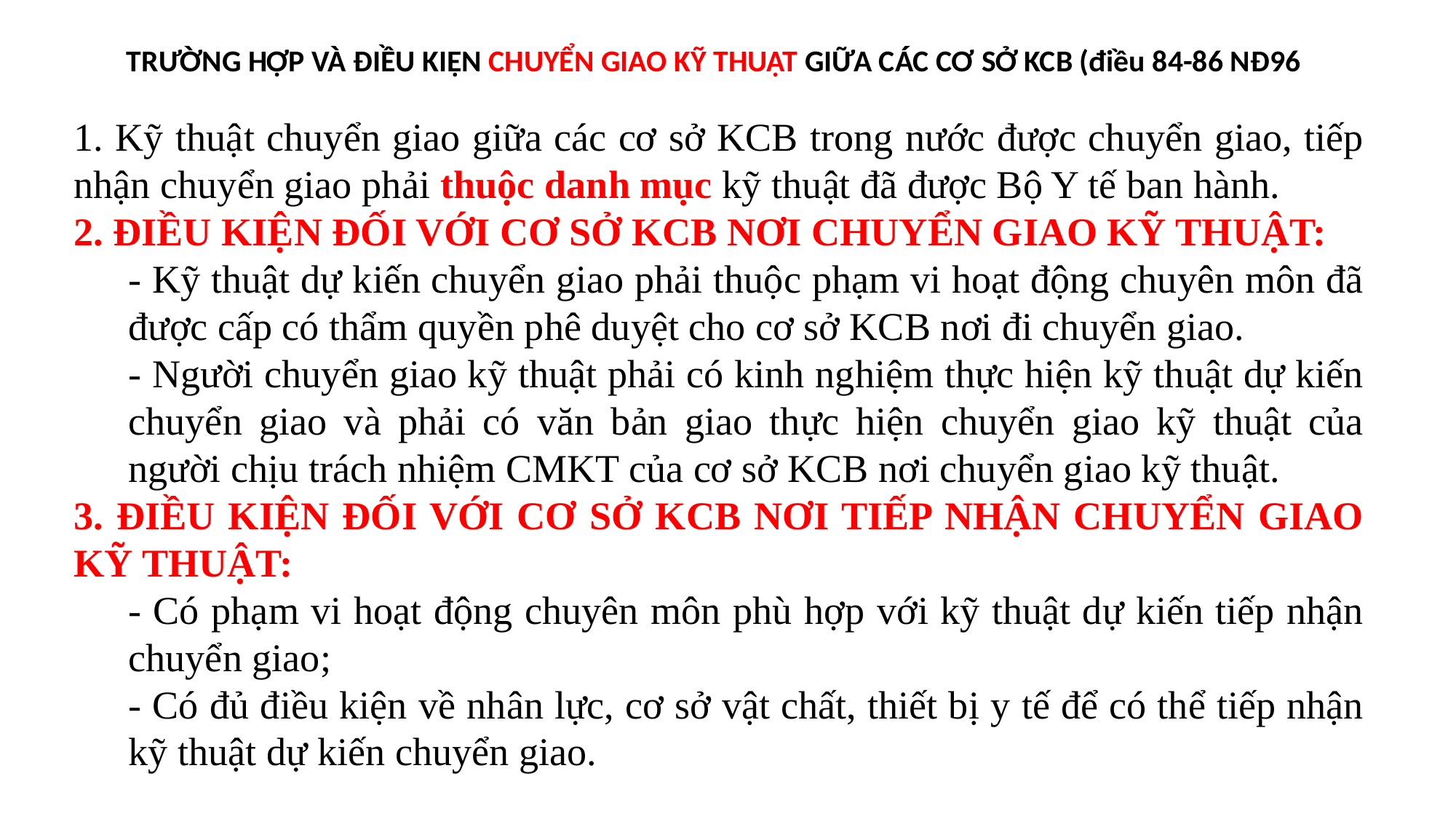

TRƯỜNG HỢP VÀ ĐIỀU KIỆN CHUYỂN GIAO KỸ THUẬT GIỮA CÁC CƠ SỞ KCB (điều 84-86 NĐ96
1. Kỹ thuật chuyển giao giữa các cơ sở KCB trong nước được chuyển giao, tiếp nhận chuyển giao phải thuộc danh mục kỹ thuật đã được Bộ Y tế ban hành.
2. ĐIỀU KIỆN ĐỐI VỚI CƠ SỞ KCB NƠI CHUYỂN GIAO KỸ THUẬT:
- Kỹ thuật dự kiến chuyển giao phải thuộc phạm vi hoạt động chuyên môn đã được cấp có thẩm quyền phê duyệt cho cơ sở KCB nơi đi chuyển giao.
- Người chuyển giao kỹ thuật phải có kinh nghiệm thực hiện kỹ thuật dự kiến chuyển giao và phải có văn bản giao thực hiện chuyển giao kỹ thuật của người chịu trách nhiệm CMKT của cơ sở KCB nơi chuyển giao kỹ thuật.
3. ĐIỀU KIỆN ĐỐI VỚI CƠ SỞ KCB NƠI TIẾP NHẬN CHUYỂN GIAO KỸ THUẬT:
- Có phạm vi hoạt động chuyên môn phù hợp với kỹ thuật dự kiến tiếp nhận chuyển giao;
- Có đủ điều kiện về nhân lực, cơ sở vật chất, thiết bị y tế để có thể tiếp nhận kỹ thuật dự kiến chuyển giao.